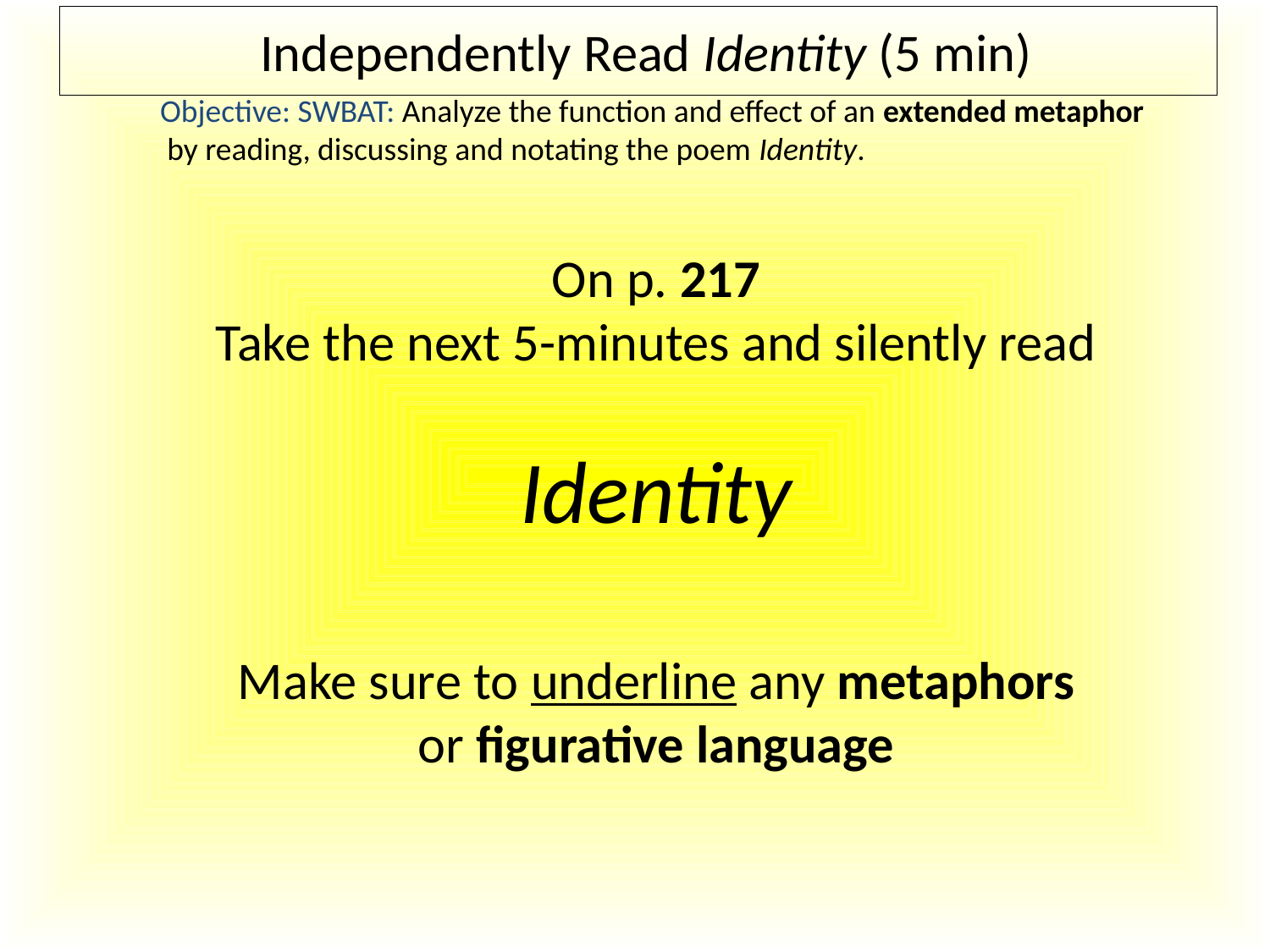

# Independently Read Identity (5 min)
Objective: SWBAT: Analyze the function and effect of an extended metaphor
 by reading, discussing and notating the poem Identity.
On p. 217
Take the next 5-minutes and silently read

Identity

Make sure to underline any metaphors or figurative language